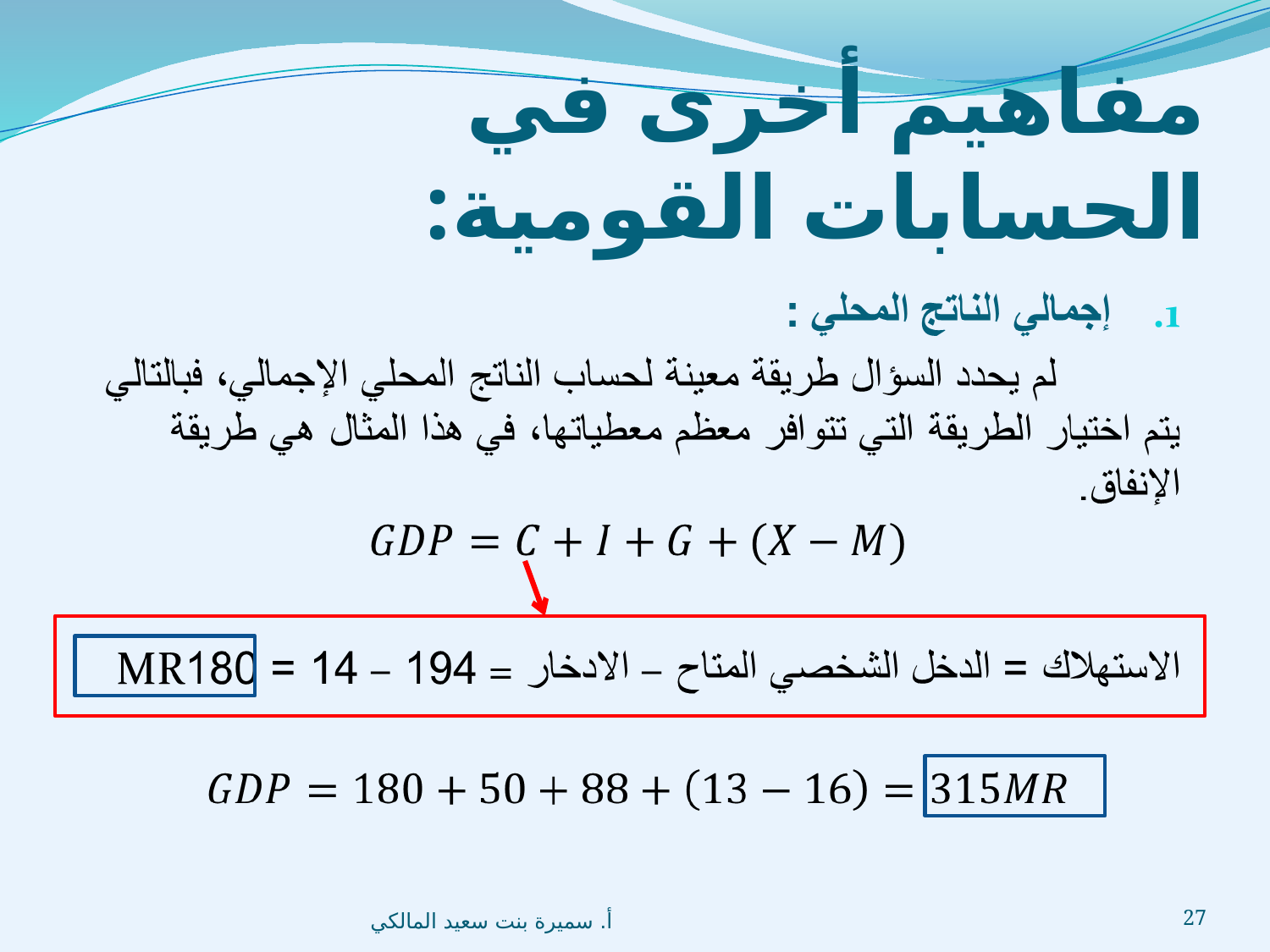

# مفاهيم أخرى في الحسابات القومية:

أ. سميرة بنت سعيد المالكي
27